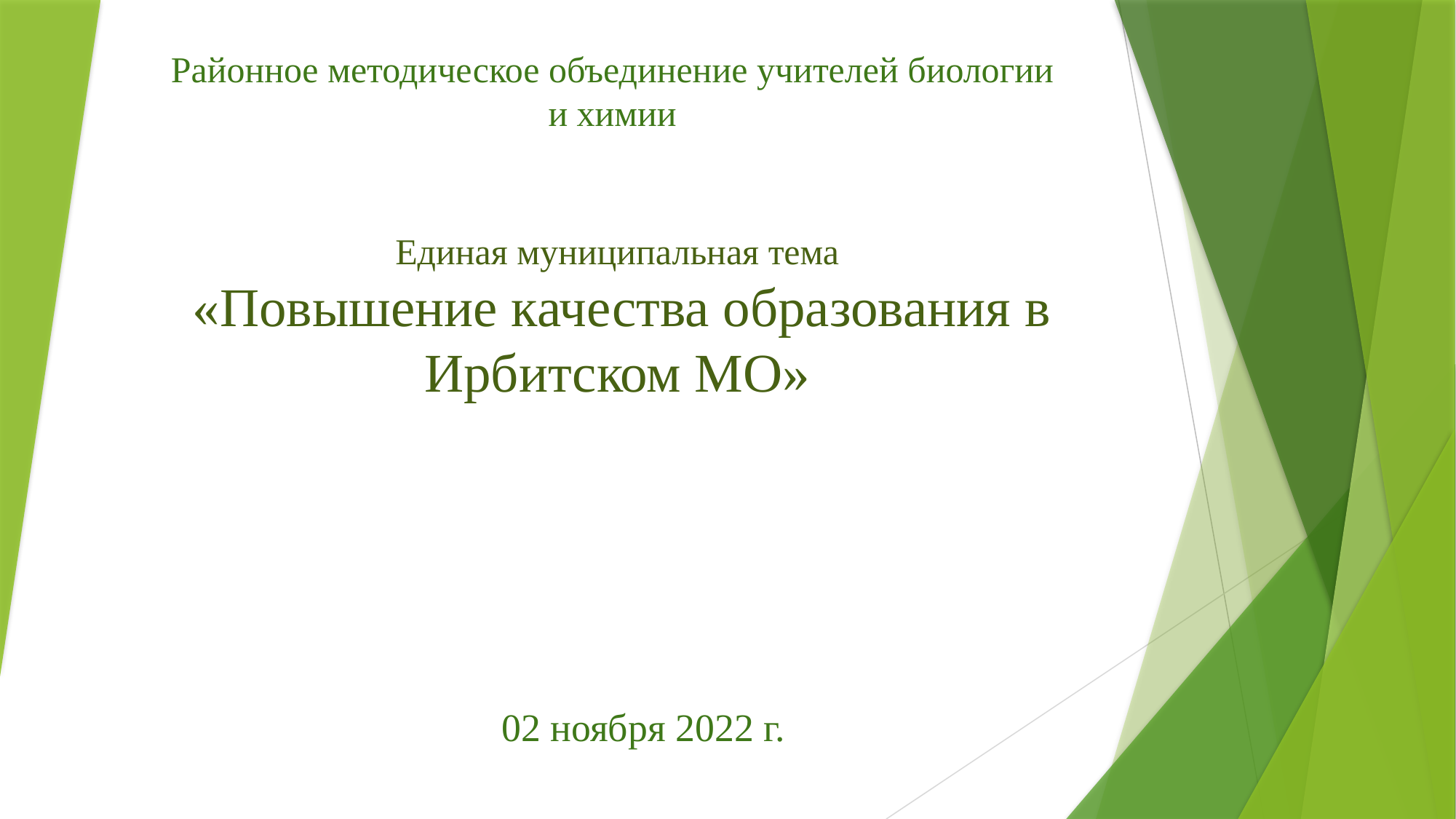

# Районное методическое объединение учителей биологии и химии
Единая муниципальная тема
 «Повышение качества образования в Ирбитском МО»

02 ноября 2022 г.